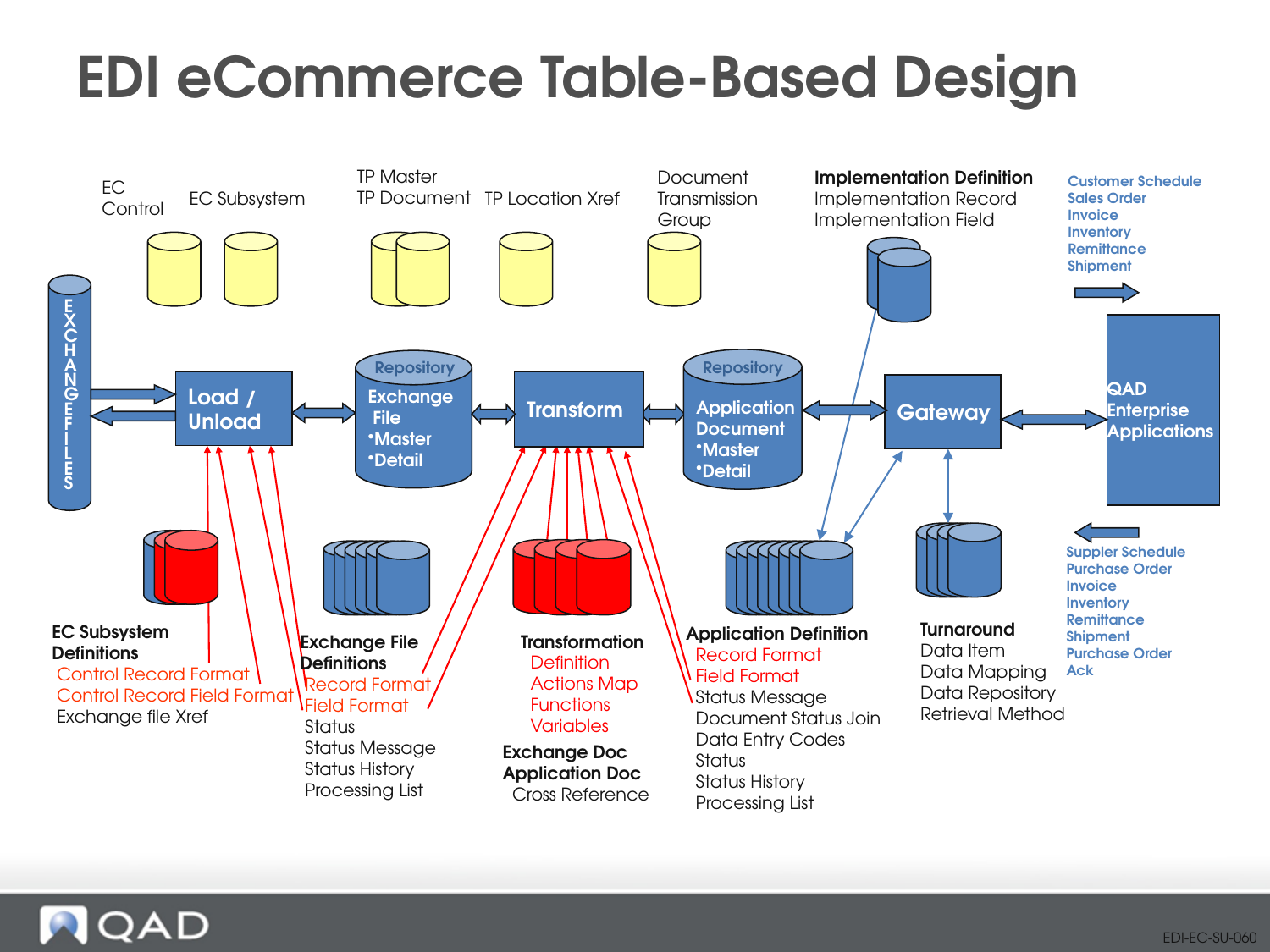

# EDI eCommerce Table-Based Design
TP Master
TP Document
Implementation Definition
Implementation Record
Implementation Field
Document
Transmission
Group
Customer Schedule
Sales Order
Invoice
Inventory
Remittance
Shipment
EC
Control
EC Subsystem
TP Location Xref

EXCHANGE FILES

QAD
Enterprise
Applications

Application
Document
Master
Detail
Exchange
 File
Master
Detail
Repository
Repository
Load /
Unload
Transform
Gateway

Suppler Schedule
Purchase Order
Invoice
Inventory
Remittance
Shipment
Purchase Order Ack

Turnaround
Data Item
Data Mapping
Data Repository
Retrieval Method
EC Subsystem
Definitions
 Control Record Format
 Control Record Field Format
 Exchange file Xref
Application Definition
  Record Format
  Field Format
  Status Message
  Document Status Join
  Data Entry Codes
  Status
  Status History
  Processing List
Transformation
  Definition
  Actions Map
  Functions
  Variables
Exchange File
Definitions
 Record Format
 Field Format
 Status
 Status Message
 Status History
 Processing List
Exchange Doc
Application Doc
  Cross Reference
EDI-EC-SU-060